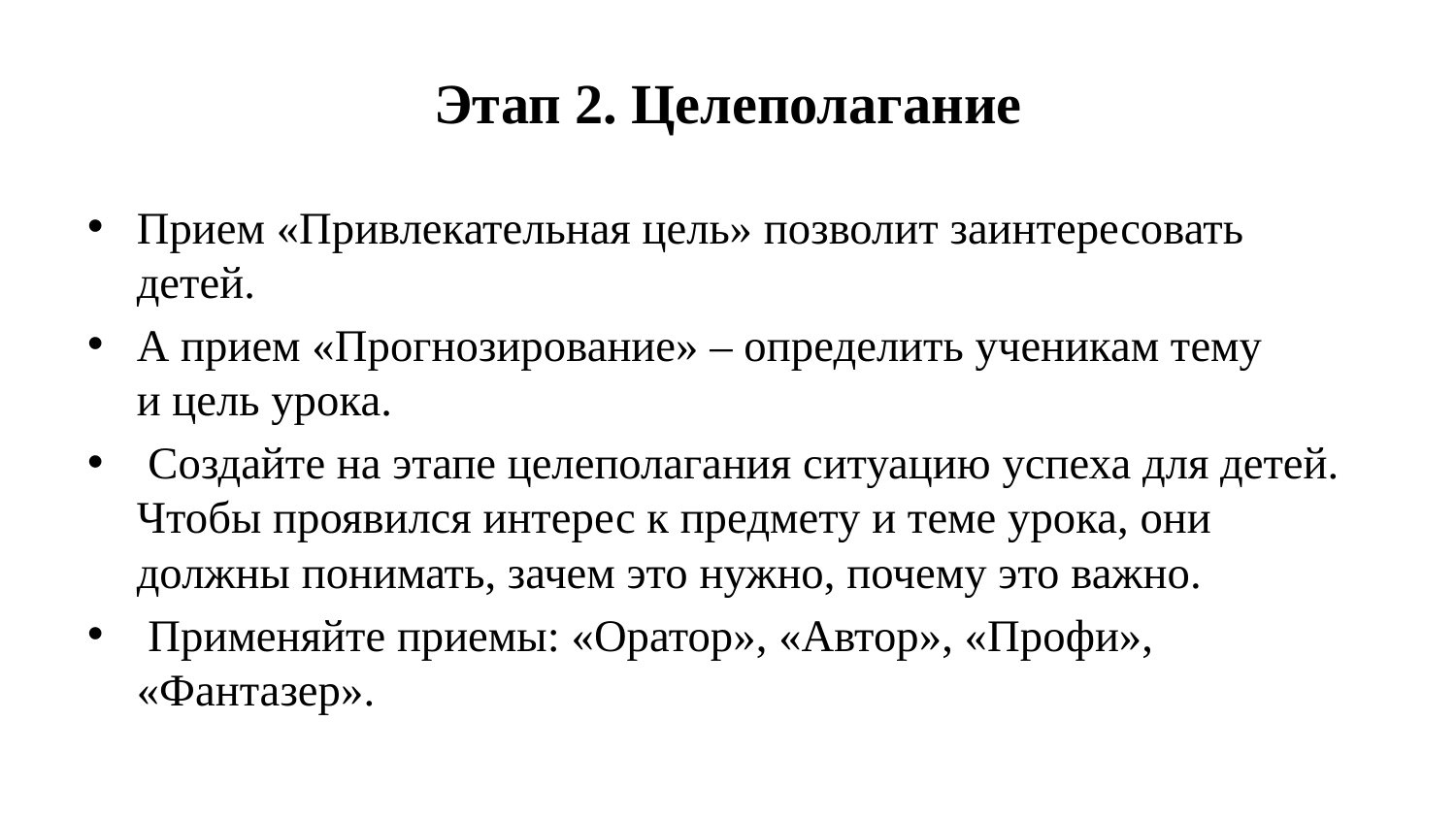

# Этап 2. Целеполагание
Прием «Привлекательная цель» позволит заинтересовать детей.
А прием «Прогнозирование» – определить ученикам тему и цель урока.
 Создайте на этапе целеполагания ситуацию успеха для детей. Чтобы проявился интерес к предмету и теме урока, они должны понимать, зачем это нужно, почему это важно.
 Применяйте приемы: «Оратор», «Автор», «Профи», «Фантазер».